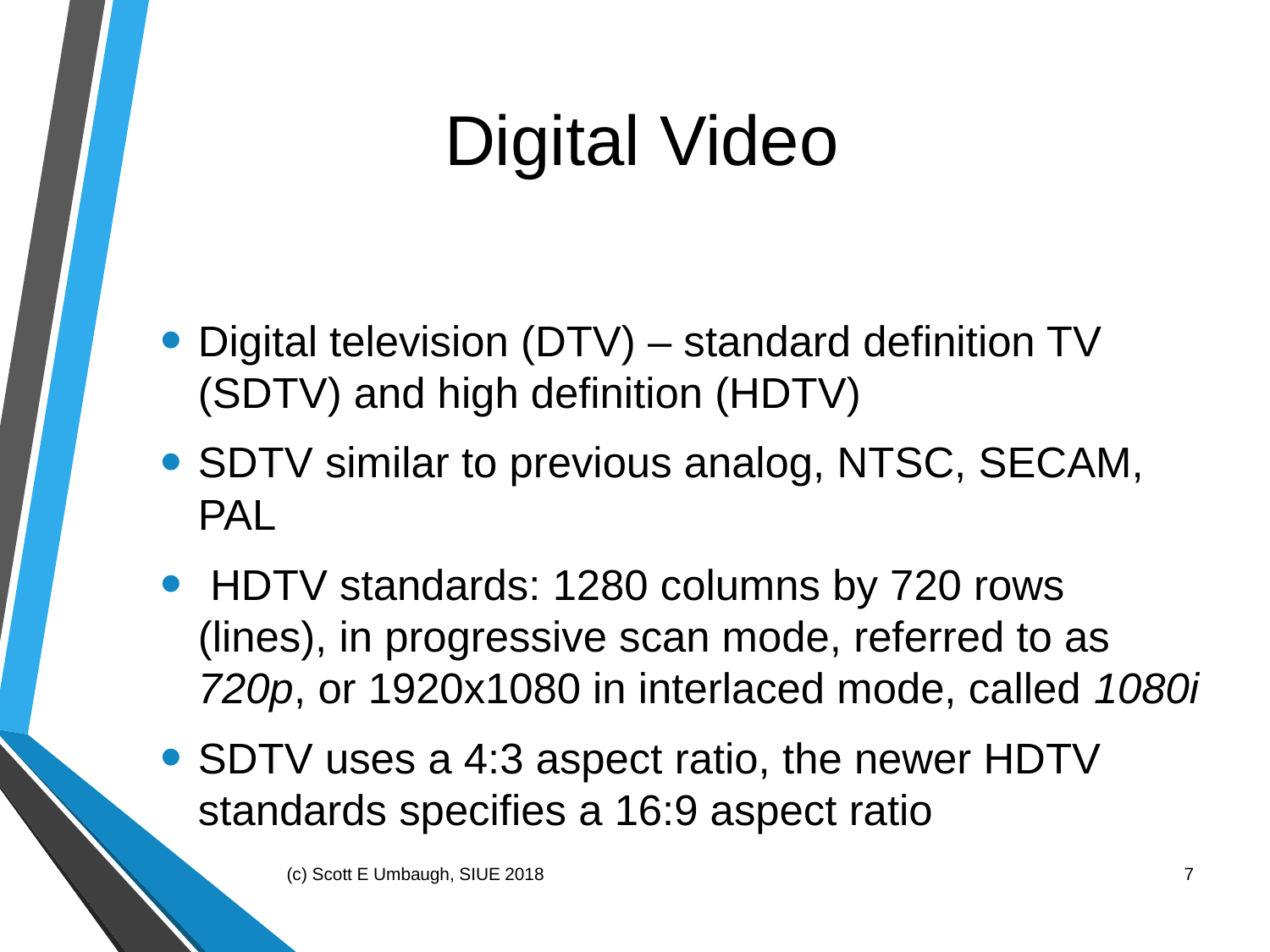

# Digital Video
Digital television (DTV) – standard definition TV (SDTV) and high definition (HDTV)
SDTV similar to previous analog, NTSC, SECAM, PAL
 HDTV standards: 1280 columns by 720 rows (lines), in progressive scan mode, referred to as 720p, or 1920x1080 in interlaced mode, called 1080i
SDTV uses a 4:3 aspect ratio, the newer HDTV standards specifies a 16:9 aspect ratio

(c) Scott E Umbaugh, SIUE 2018
7